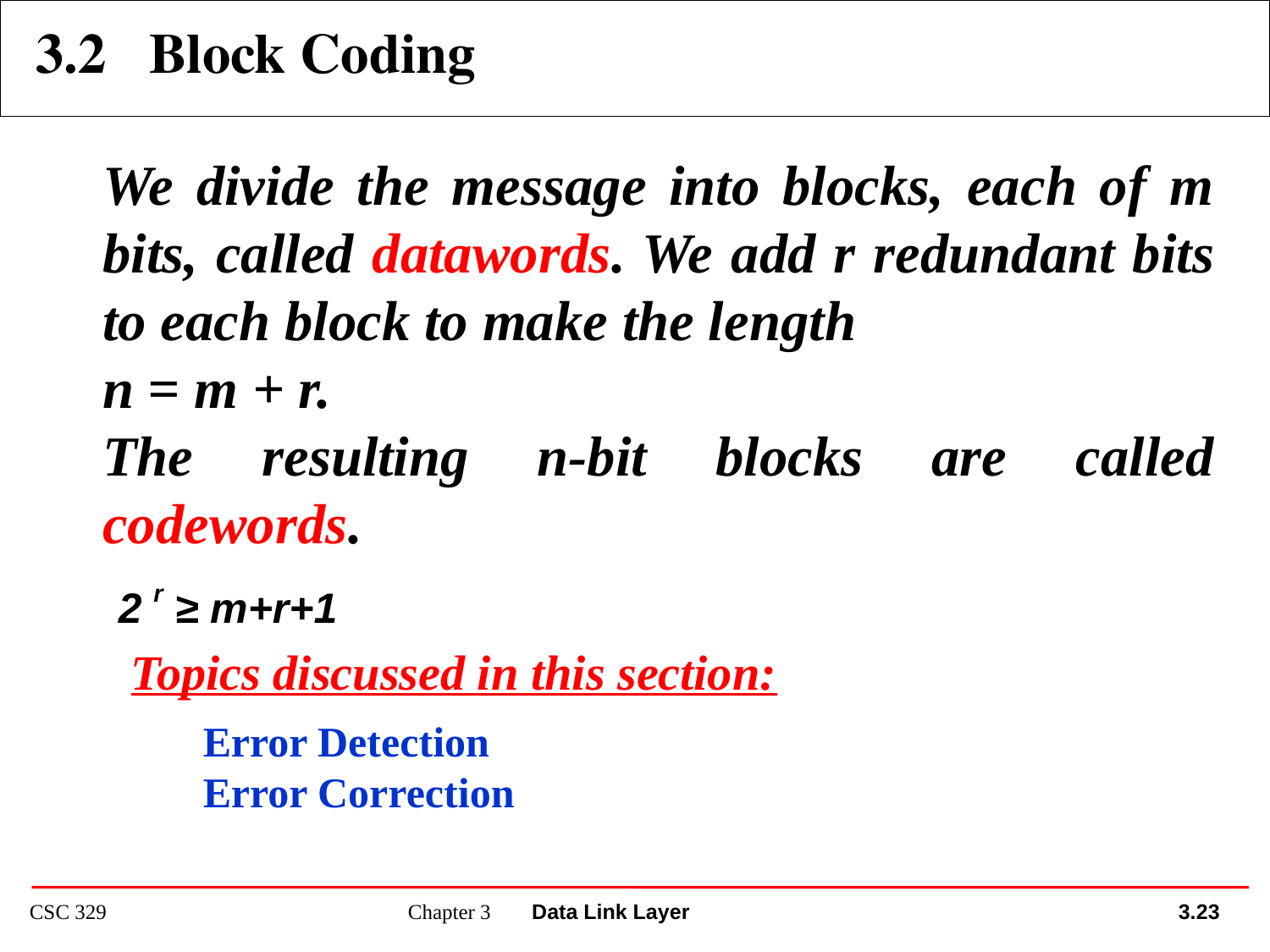

3.2   Block Coding
We divide the message into blocks, each of m bits, called datawords. We add r redundant bits to each block to make the length
n = m + r.
The resulting n-bit blocks are called codewords.

2 r ≥ m+r+1
Topics discussed in this section:
Error Detection
Error Correction